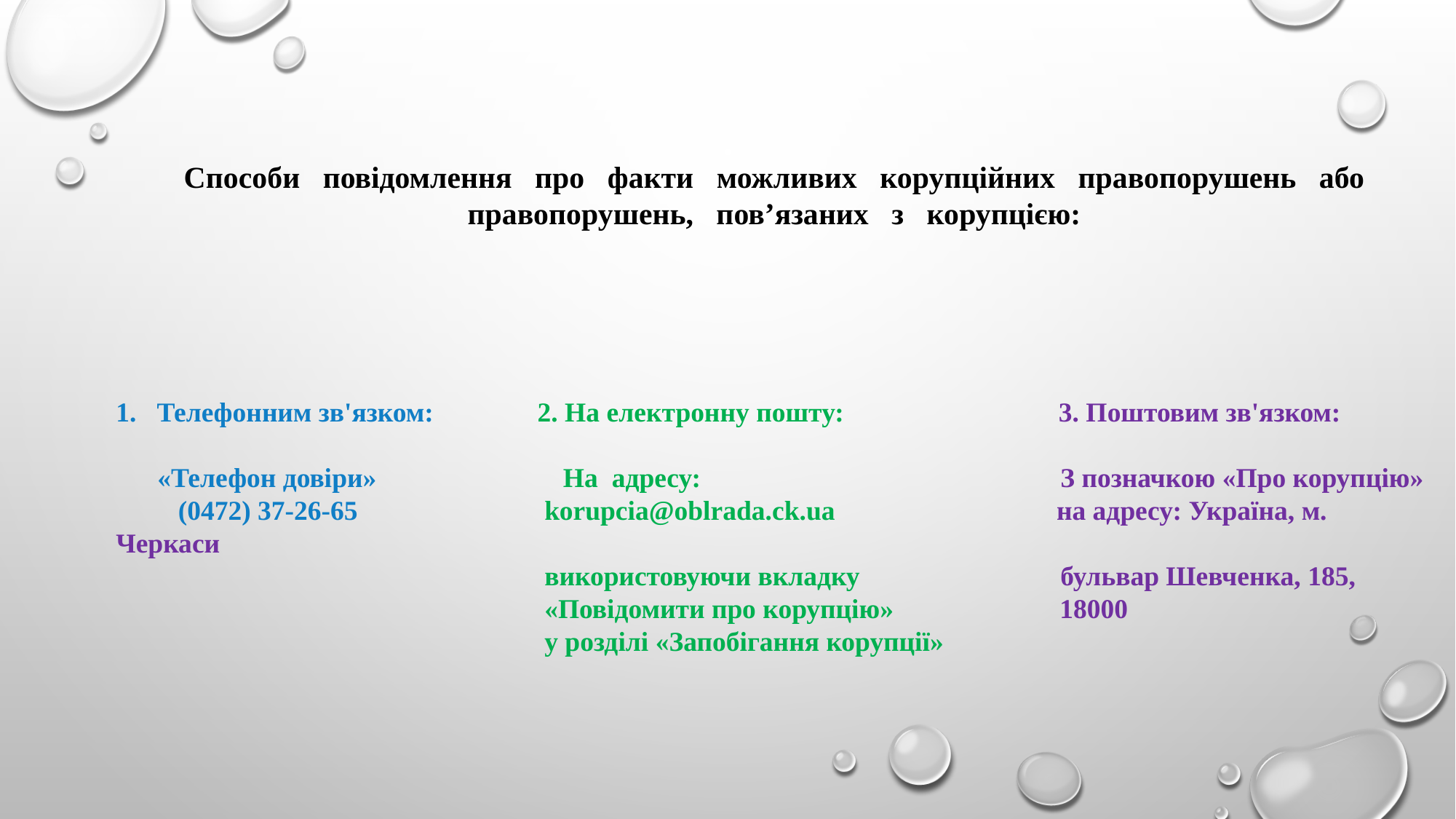

Способи   повідомлення   про   факти   можливих   корупційних   правопорушень   або правопорушень,   пов’язаних   з   корупцією:

Телефонним зв'язком:               2. На електронну пошту:                               3. Поштовим зв'язком:

      «Телефон довіри»                           На  адресу:                                                    З позначкою «Про корупцію»
         (0472) 37-26-65                           korupcia@oblrada.ck.ua                                на адресу: Україна, м. Черкаси
                                                              використовуючи вкладку                             бульвар Шевченка, 185,
                                                              «Повідомити про корупцію»                        18000
                                                              у розділі «Запобігання корупції»